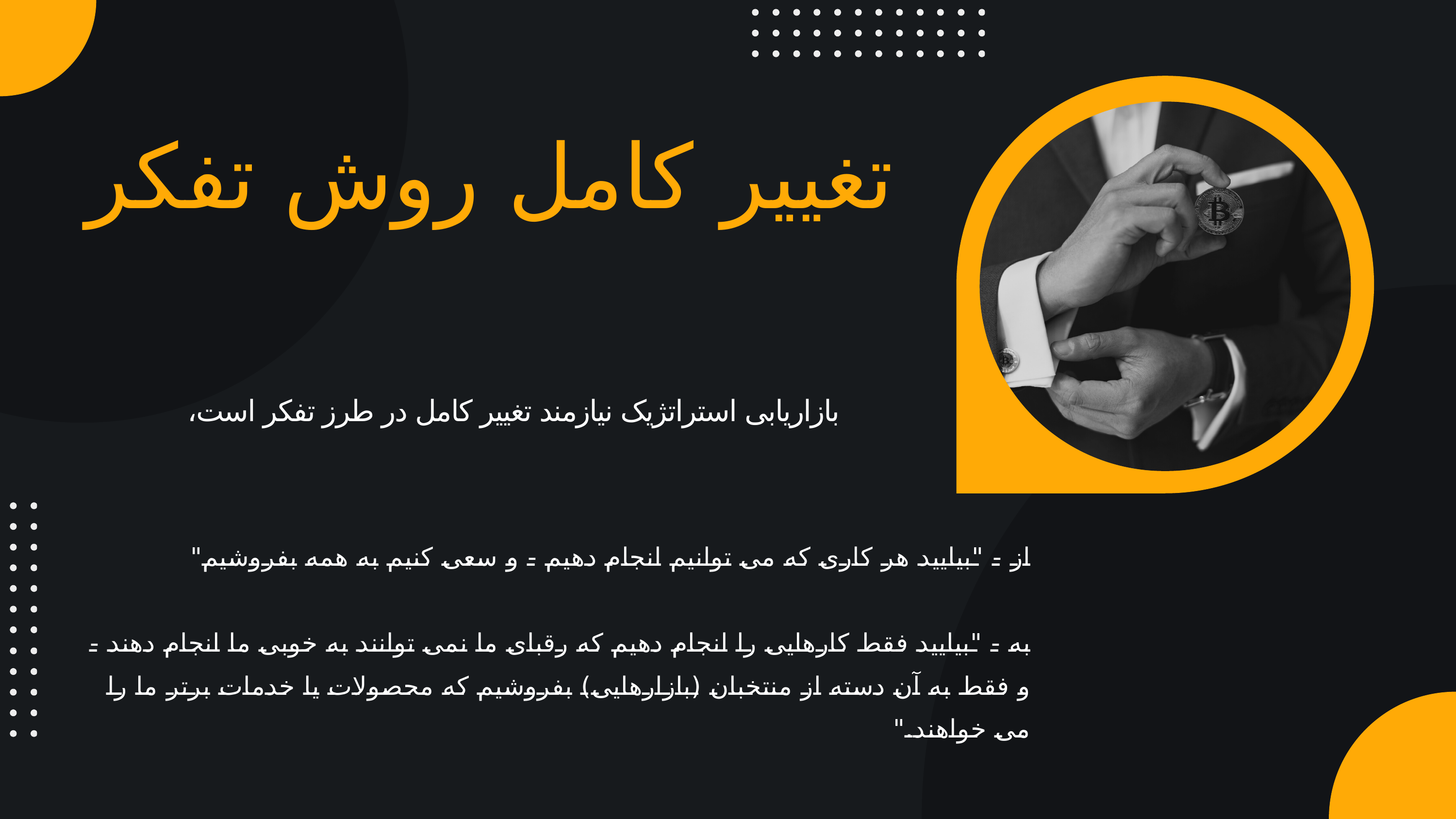

تغییر کامل روش تفکر

بازاریابی استراتژیک نیازمند تغییر کامل در طرز تفکر است،

از - "بیایید هر کاری که می توانیم انجام دهیم - و سعی کنیم به همه بفروشیم"

به - "بیایید فقط کارهایی را انجام دهیم که رقبای ما نمی توانند به خوبی ما انجام دهند - و فقط به آن دسته از منتخبان (بازارهایی) بفروشیم که محصولات یا خدمات برتر ما را می خواهند."